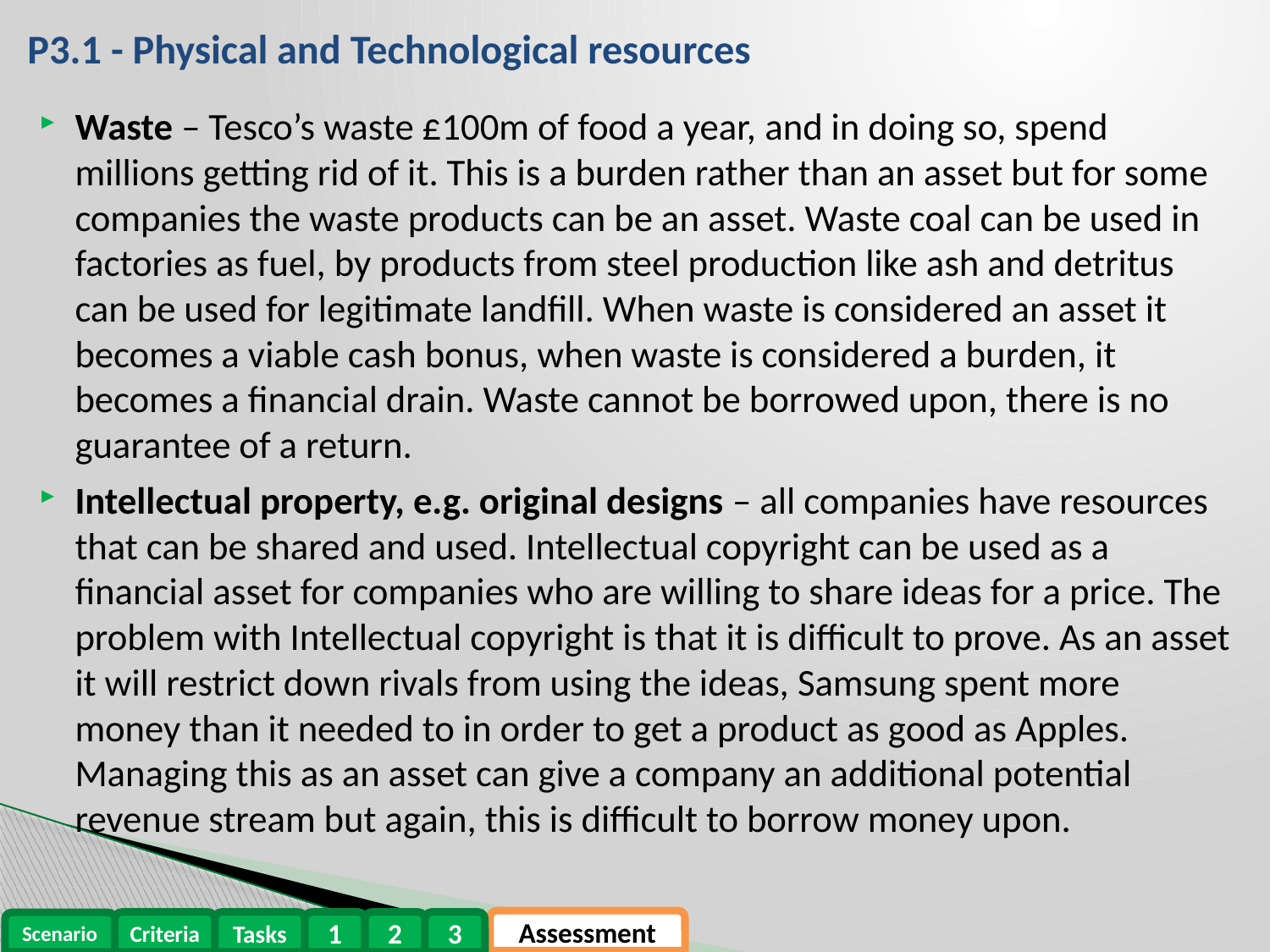

# P3.1 - Physical and Technological resources
Waste – Tesco’s waste £100m of food a year, and in doing so, spend millions getting rid of it. This is a burden rather than an asset but for some companies the waste products can be an asset. Waste coal can be used in factories as fuel, by products from steel production like ash and detritus can be used for legitimate landfill. When waste is considered an asset it becomes a viable cash bonus, when waste is considered a burden, it becomes a financial drain. Waste cannot be borrowed upon, there is no guarantee of a return.
Intellectual property, e.g. original designs – all companies have resources that can be shared and used. Intellectual copyright can be used as a financial asset for companies who are willing to share ideas for a price. The problem with Intellectual copyright is that it is difficult to prove. As an asset it will restrict down rivals from using the ideas, Samsung spent more money than it needed to in order to get a product as good as Apples. Managing this as an asset can give a company an additional potential revenue stream but again, this is difficult to borrow money upon.